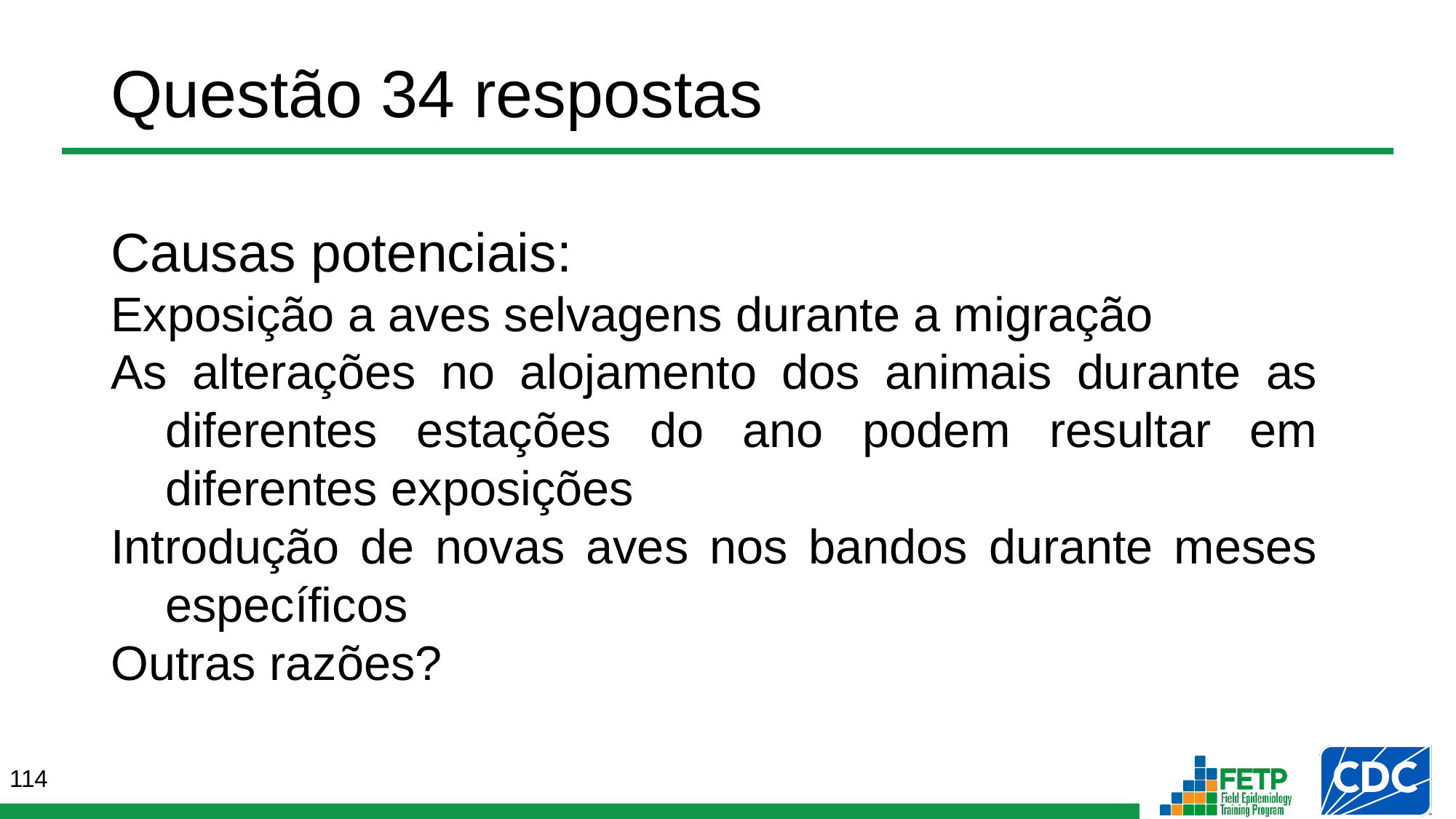

# Questão 34 respostas
Causas potenciais:
Exposição a aves selvagens durante a migração
As alterações no alojamento dos animais durante as diferentes estações do ano podem resultar em diferentes exposições
Introdução de novas aves nos bandos durante meses específicos
Outras razões?